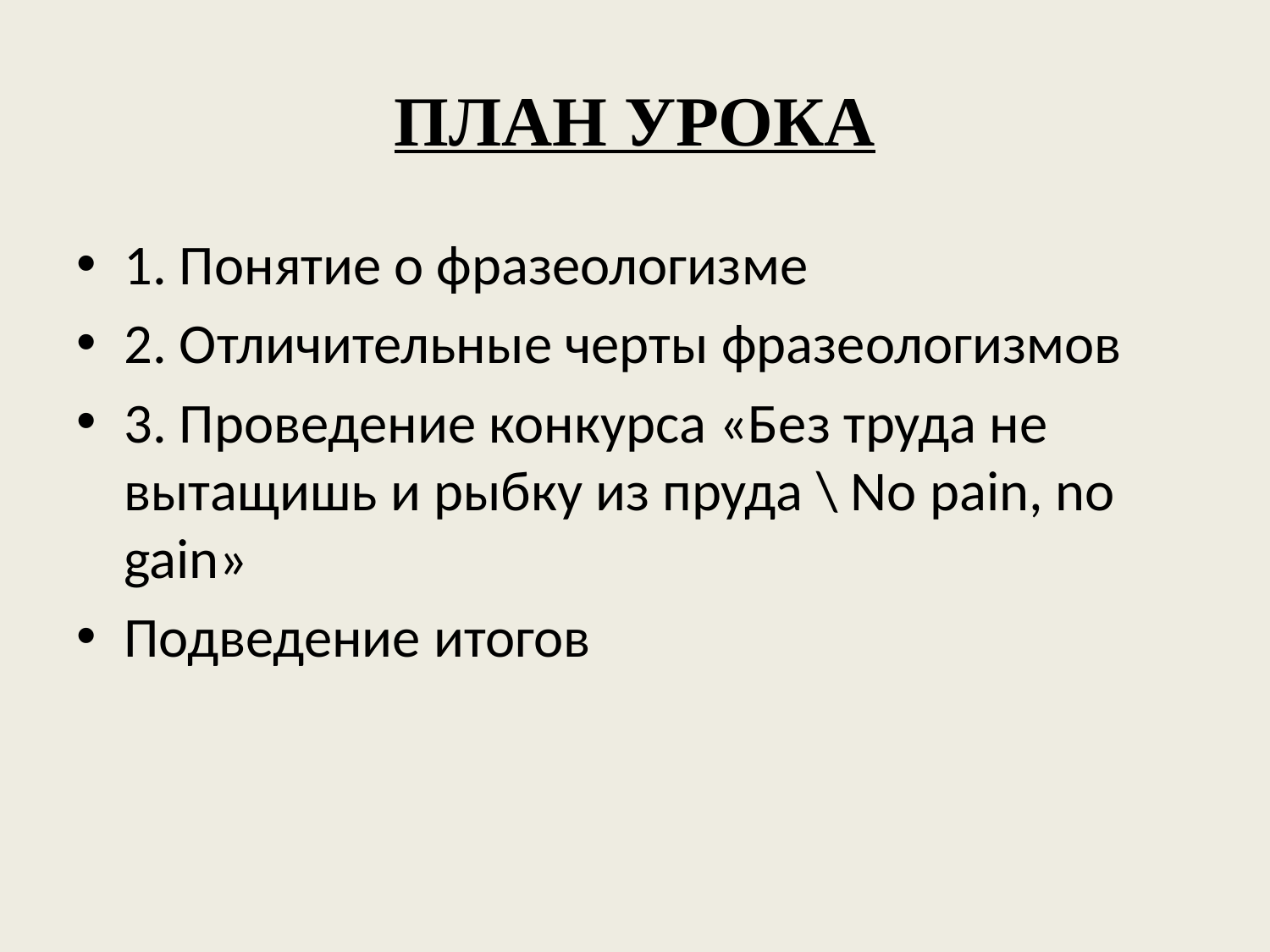

# ПЛАН УРОКА
1. Понятие о фразеологизме
2. Отличительные черты фразеологизмов
3. Проведение конкурса «Без труда не вытащишь и рыбку из пруда \ No pain, no gain»
Подведение итогов